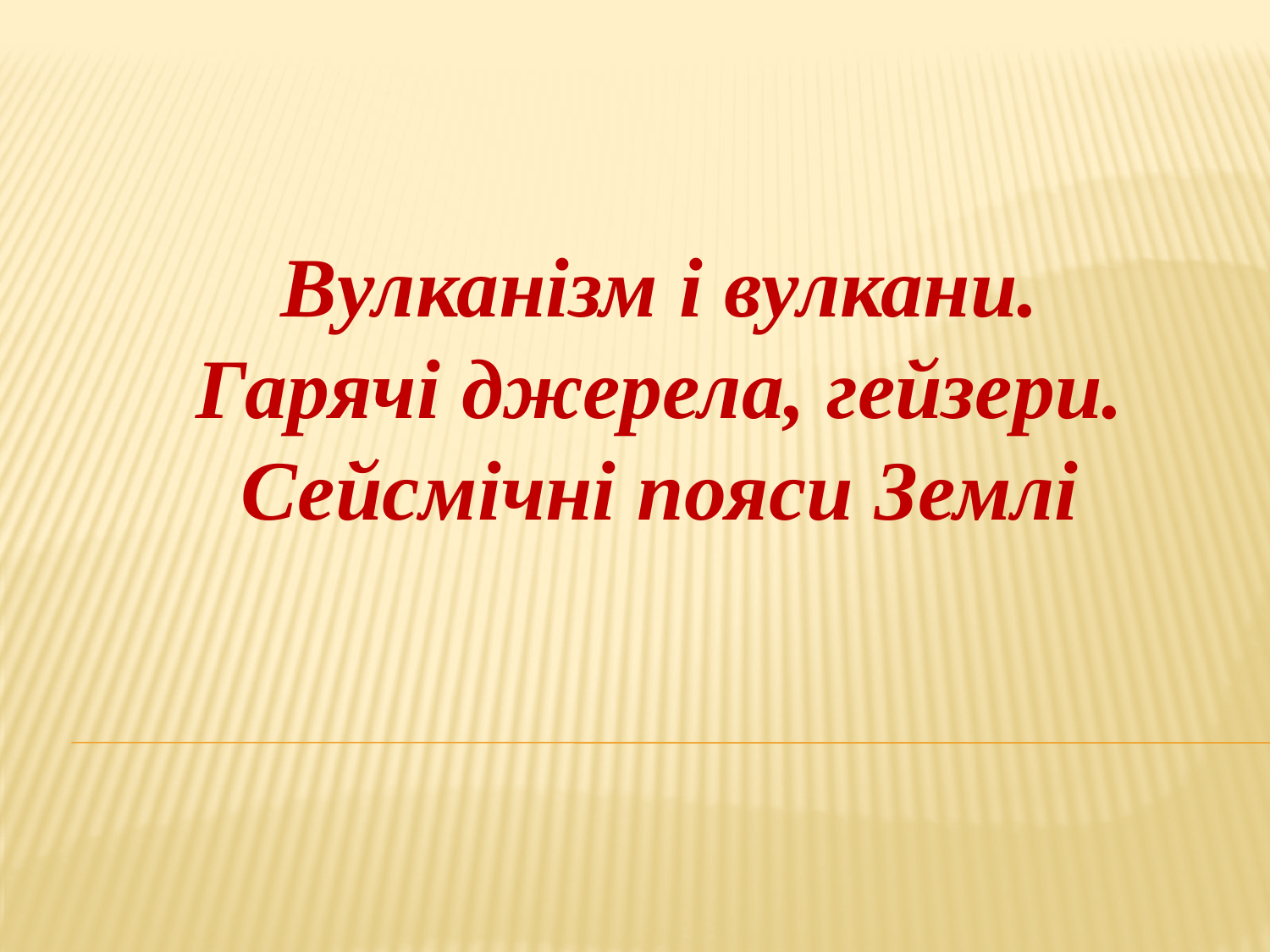

Вулканізм і вулкани. Гарячі джерела, гейзери.
Сейсмічні пояси Землі